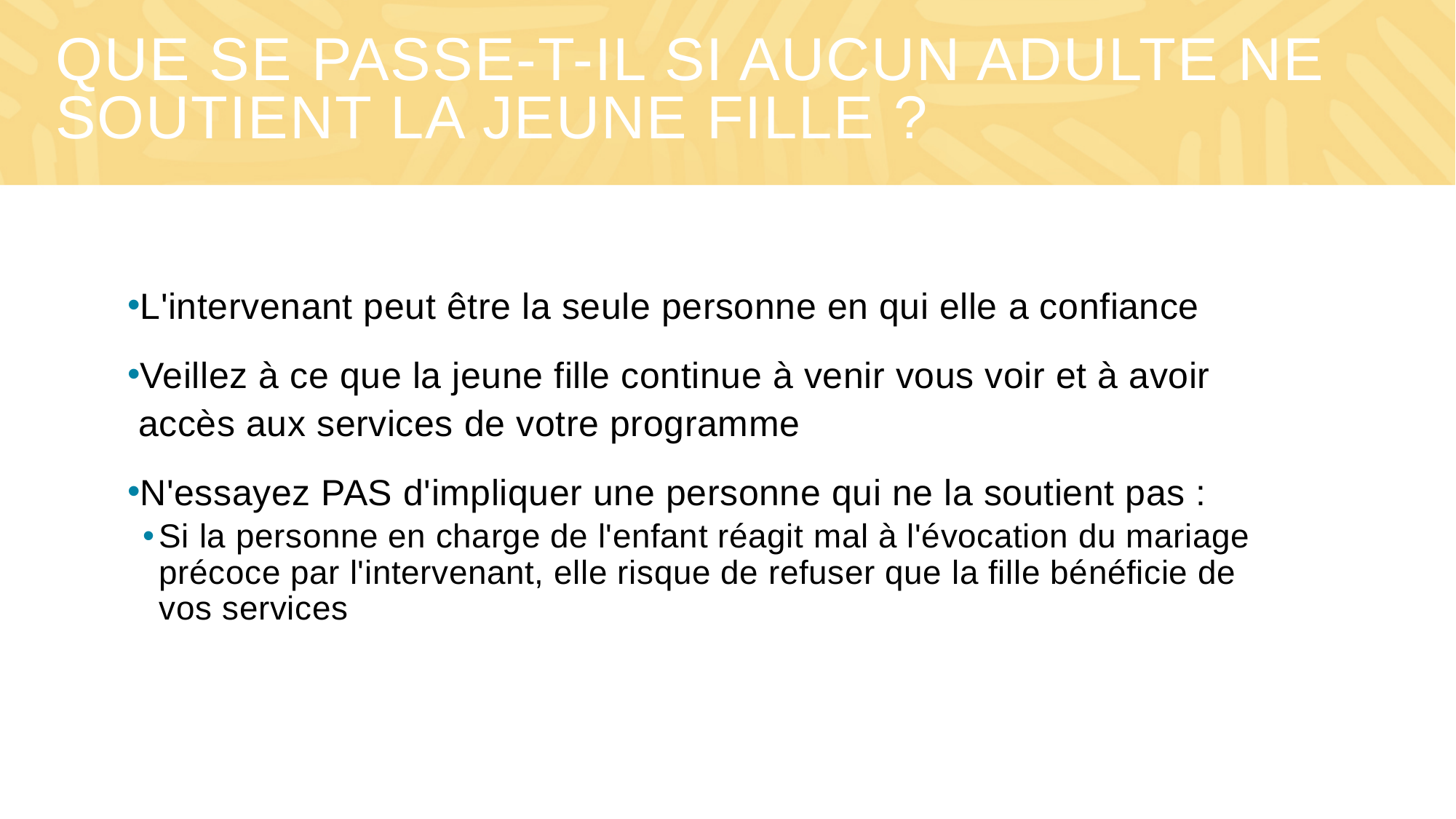

# Que se passe-t-il si aucun adulte ne soutient la jeune fille ?
L'intervenant peut être la seule personne en qui elle a confiance
Veillez à ce que la jeune fille continue à venir vous voir et à avoir accès aux services de votre programme
N'essayez PAS d'impliquer une personne qui ne la soutient pas :
Si la personne en charge de l'enfant réagit mal à l'évocation du mariage précoce par l'intervenant, elle risque de refuser que la fille bénéficie de vos services